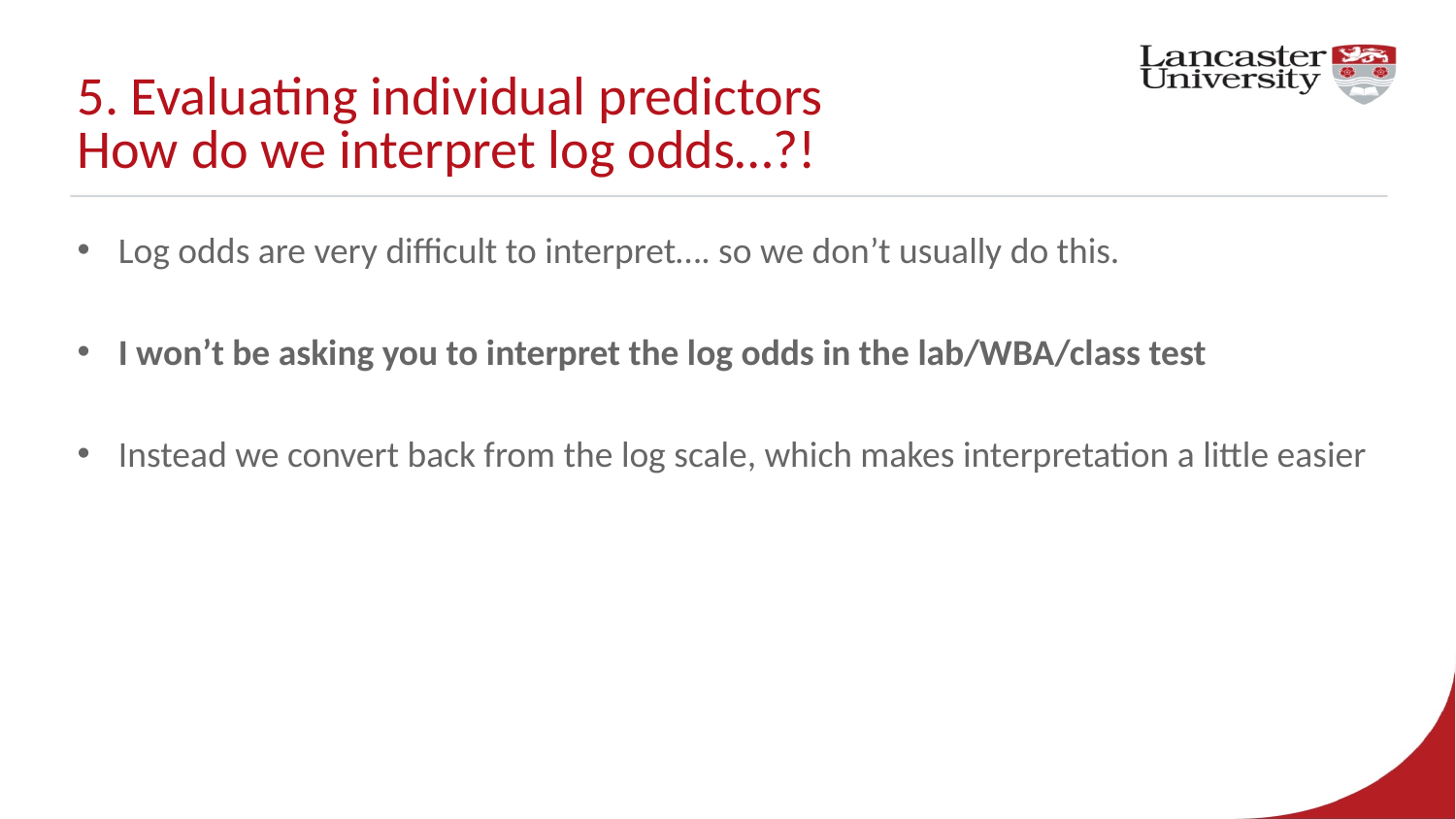

# 5. Evaluating individual predictors How do we interpret log odds…?!
Log odds are very difficult to interpret…. so we don’t usually do this.

I won’t be asking you to interpret the log odds in the lab/WBA/class test

Instead we convert back from the log scale, which makes interpretation a little easier